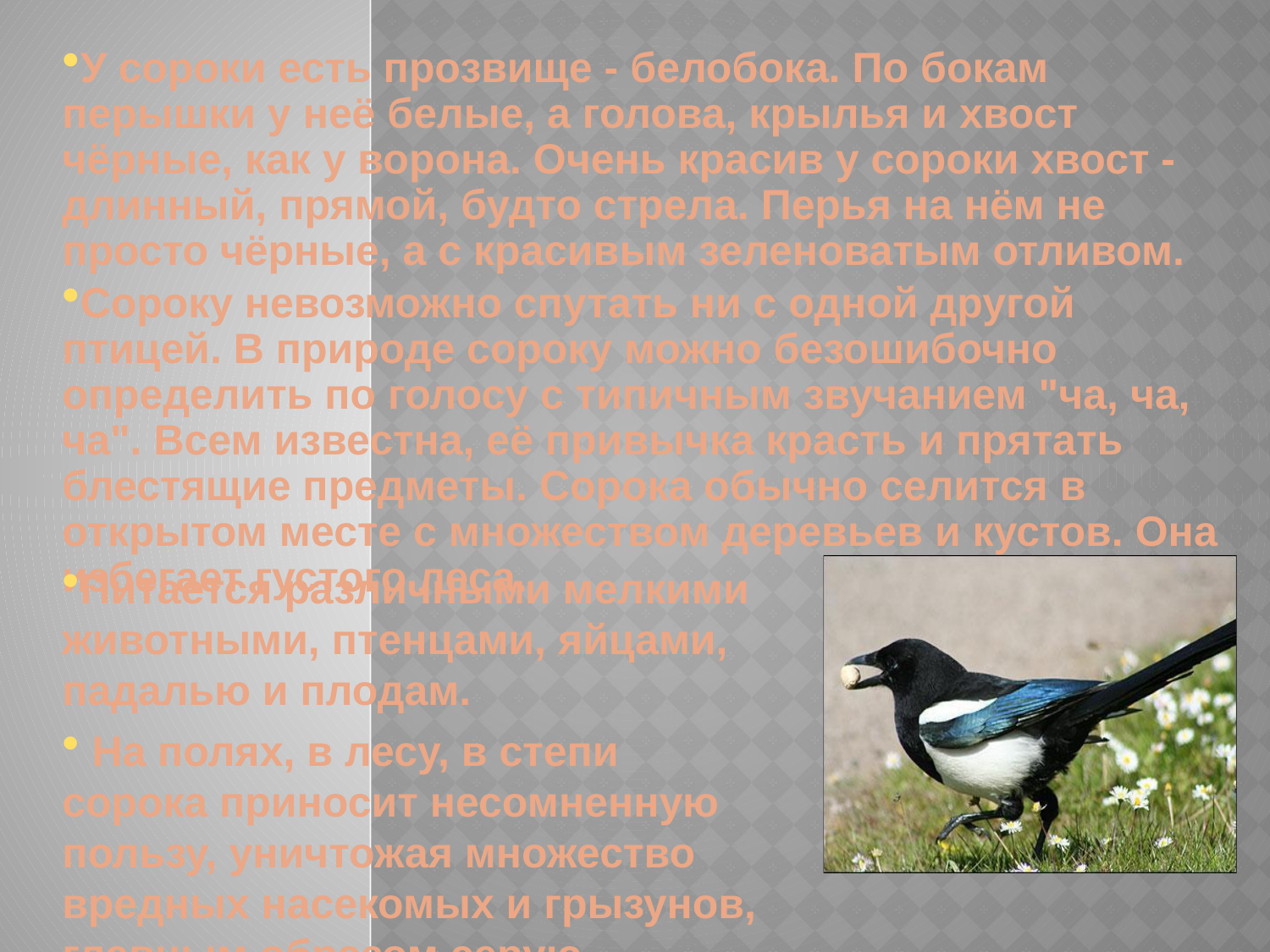

У сороки есть прозвище - белобока. По бокам перышки у неё белые, а голова, крылья и хвост чёрные, как у ворона. Очень красив у сороки хвост - длинный, прямой, будто стрела. Перья на нём не просто чёрные, а с красивым зеленоватым отливом.
Сороку невозможно спутать ни с одной другой птицей. В природе сороку можно безошибочно определить по голосу с типичным звучанием "ча, ча, ча". Всем известна, её привычка красть и прятать блестящие предметы. Сорока обычно селится в открытом месте с множеством деревьев и кустов. Она избегает густого леса.
Питается различными мелкими животными, птенцами, яйцами, падалью и плодам.
 На полях, в лесу, в степи сорока приносит несомненную пользу, уничтожая множество вредных насекомых и грызунов, главным образом серую палевку.